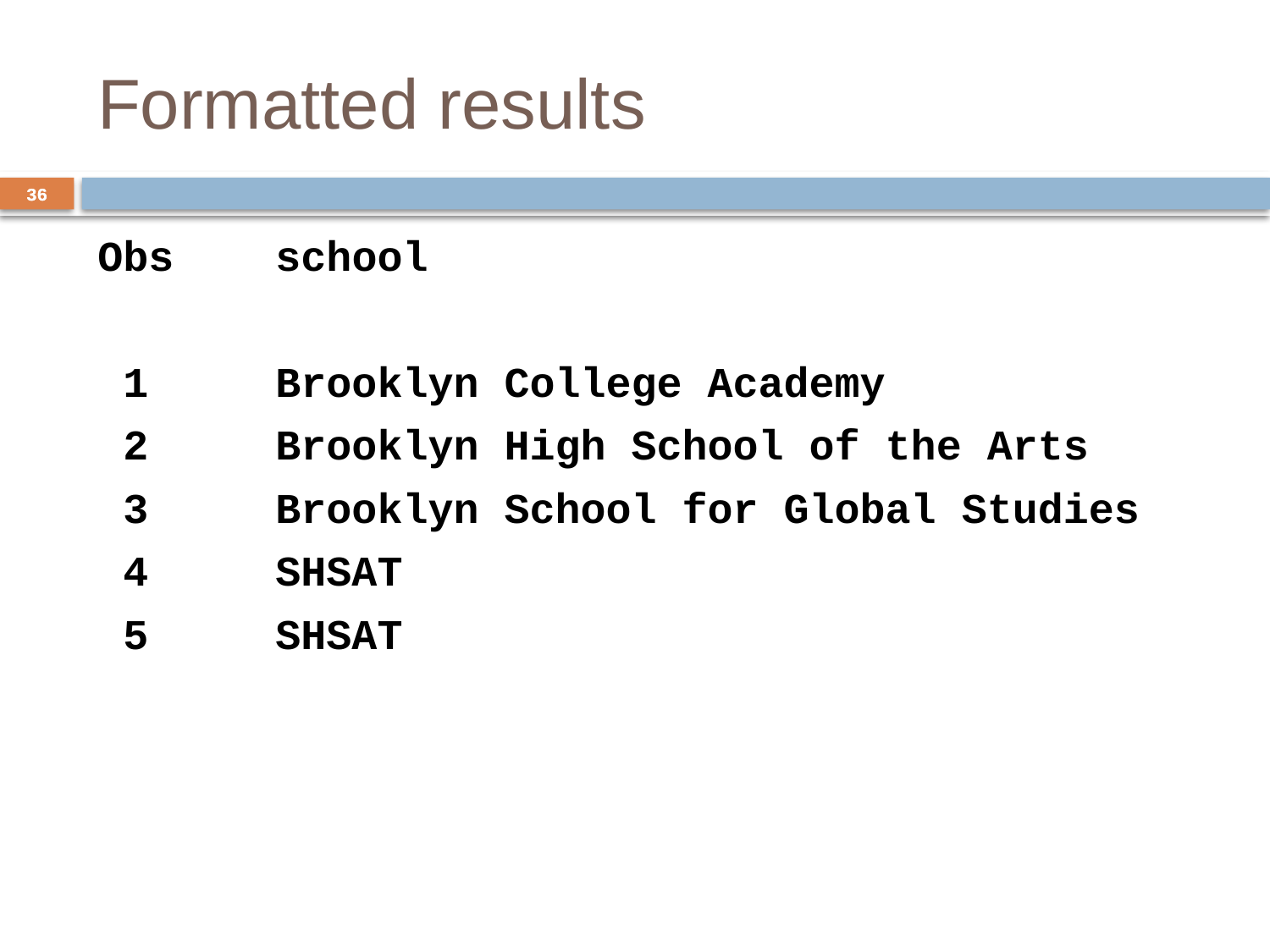

Formatted results
36
36
Obs    school

 1     Brooklyn College Academy
 2     Brooklyn High School of the Arts
 3     Brooklyn School for Global Studies
 4     SHSAT
 5     SHSAT